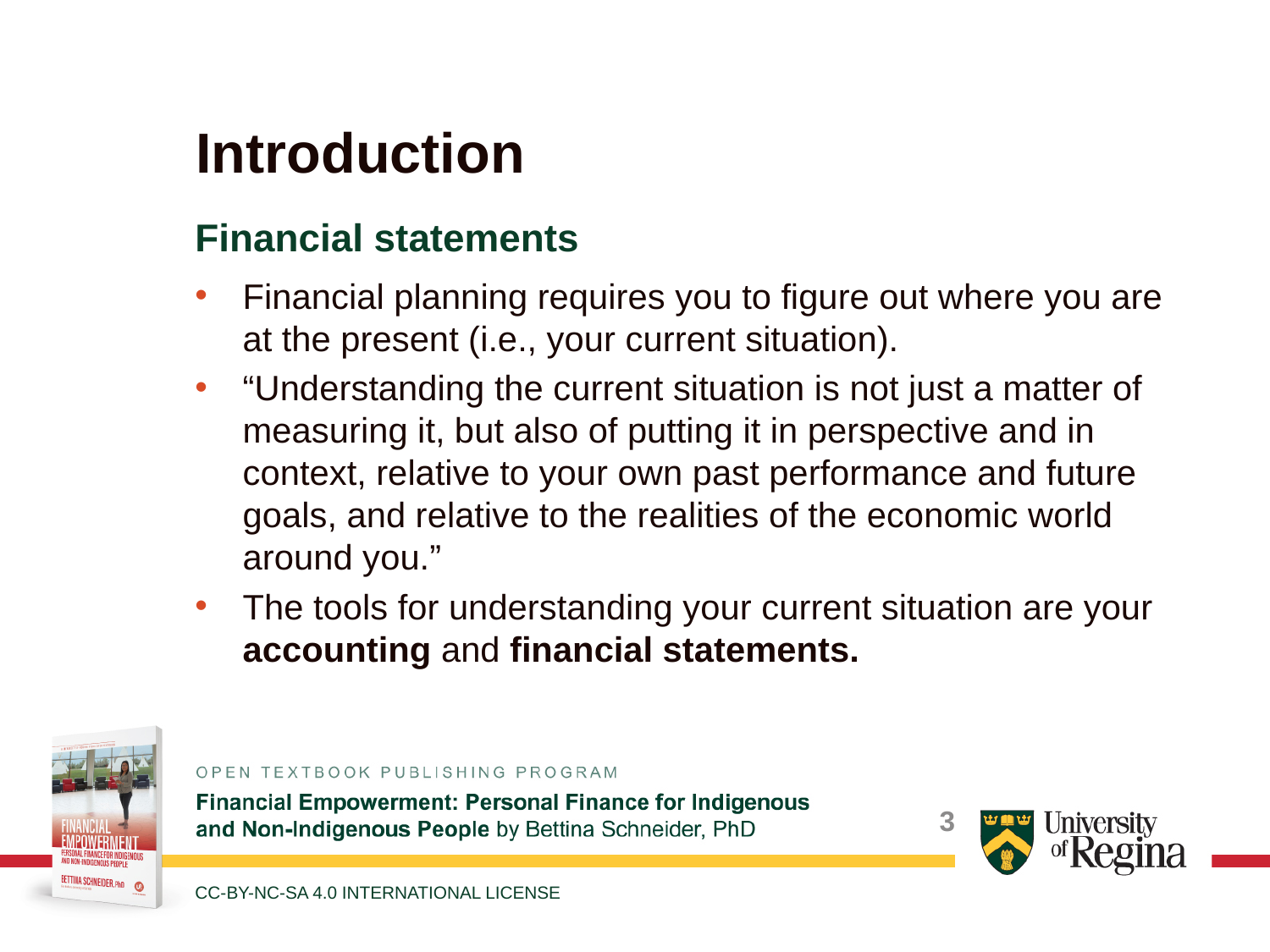

# Introduction
Financial statements
Financial planning requires you to figure out where you are at the present (i.e., your current situation).
“Understanding the current situation is not just a matter of measuring it, but also of putting it in perspective and in context, relative to your own past performance and future goals, and relative to the realities of the economic world around you.”
The tools for understanding your current situation are your accounting and financial statements.

CC-BY-NC-SA 4.0 INTERNATIONAL LICENSE